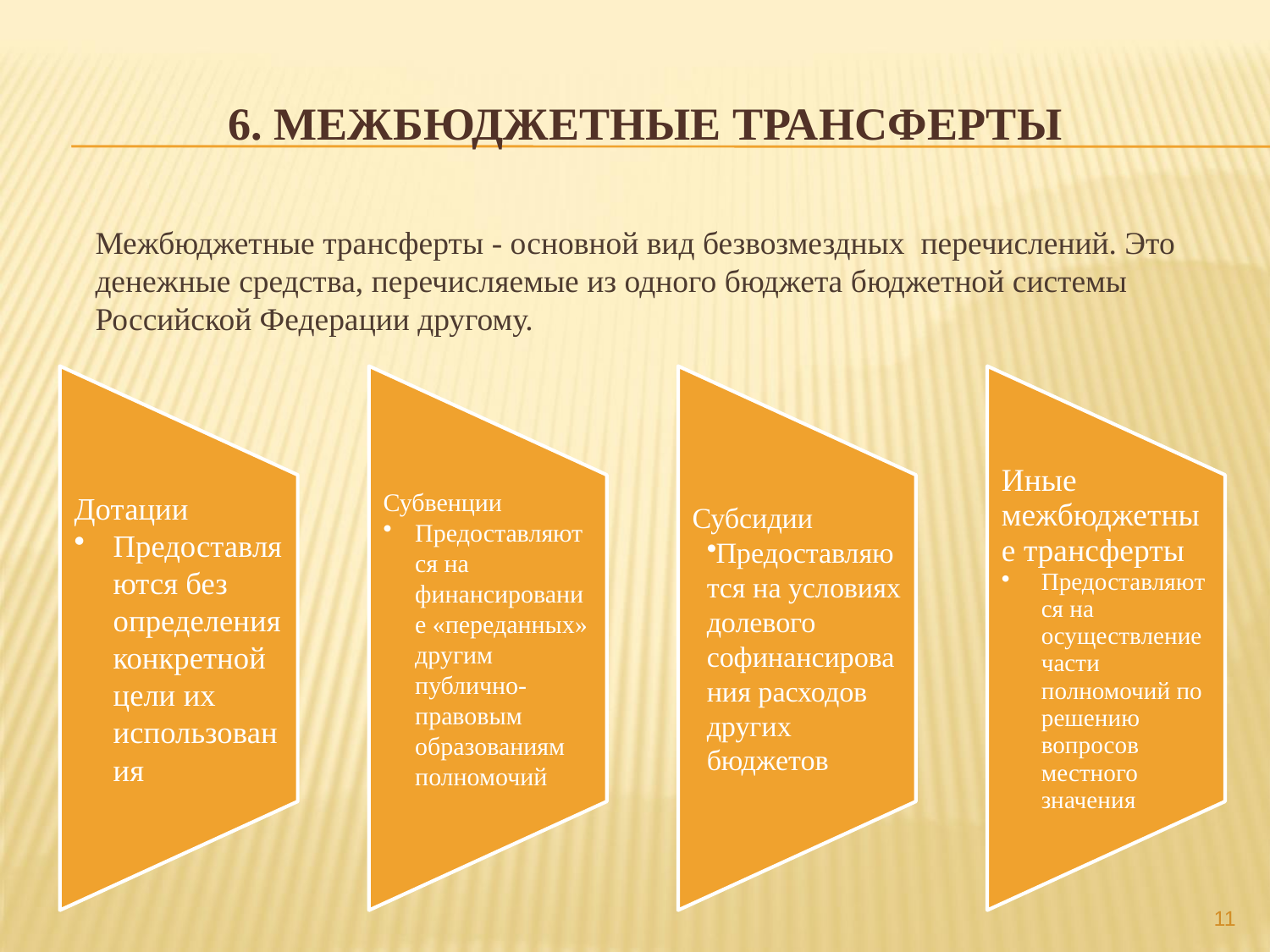

# 6. МЕЖБЮДЖЕТНЫЕ ТРАНСФЕРТЫ
	Межбюджетные трансферты - основной вид безвозмездных  перечислений. Это денежные средства, перечисляемые из одного бюджета бюджетной системы Российской Федерации другому.

Дотации
Предоставляются без определения конкретной цели их использования
Субвенции
Предоставляются на финансирование «переданных» другим публично-правовым образованиям полномочий
Субсидии
Предоставляются на условиях долевого софинансирования расходов других бюджетов
Иные межбюджетные трансферты
Предоставляются на осуществление части полномочий по решению вопросов местного значения
11